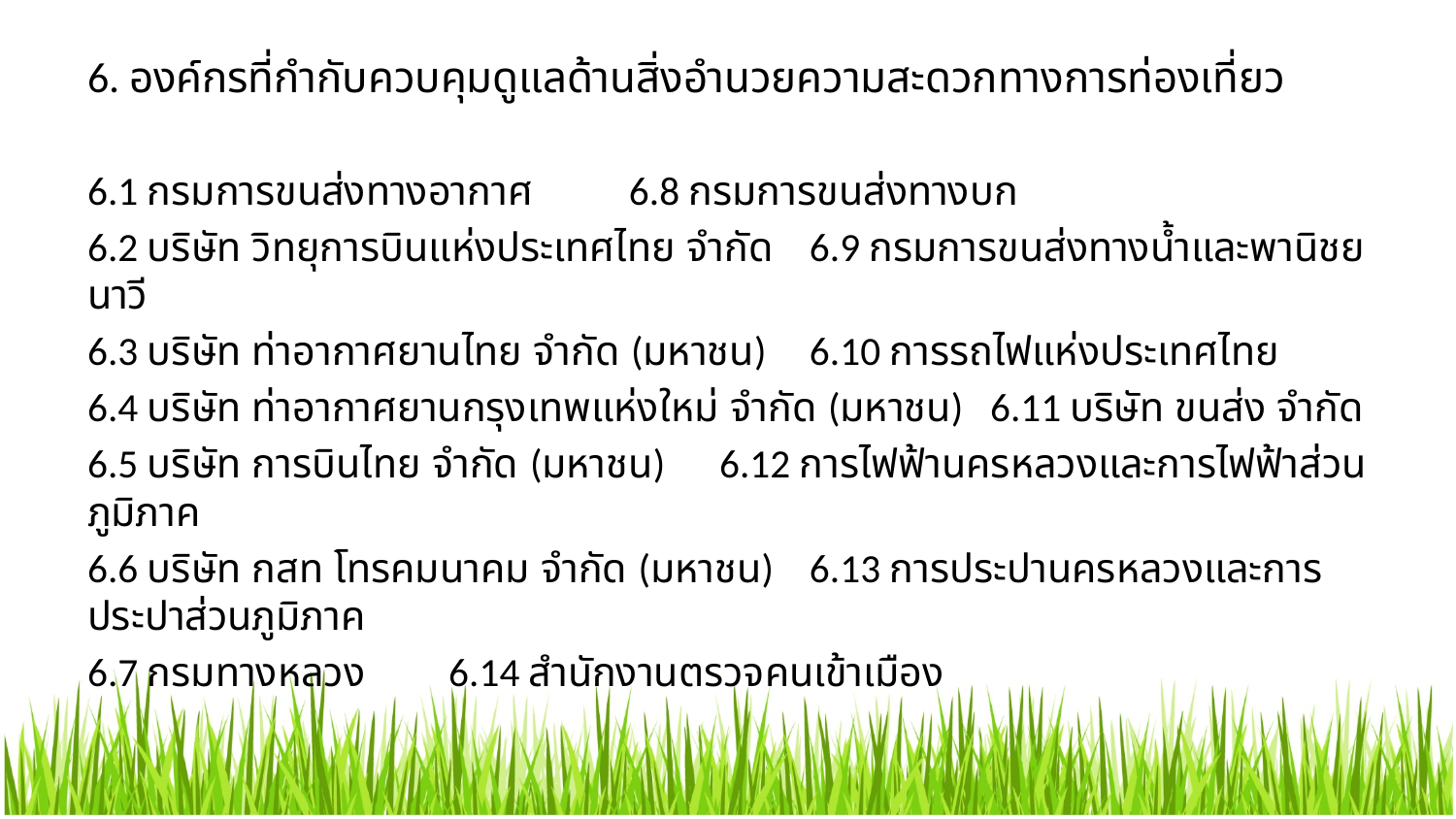

6. องค์กรที่กำกับควบคุมดูแลด้านสิ่งอำนวยความสะดวกทางการท่องเที่ยว

6.1 กรมการขนส่งทางอากาศ			6.8 กรมการขนส่งทางบก
6.2 บริษัท วิทยุการบินแห่งประเทศไทย จำกัด		6.9 กรมการขนส่งทางน้ำและพานิชยนาวี
6.3 บริษัท ท่าอากาศยานไทย จำกัด (มหาชน)		6.10 การรถไฟแห่งประเทศไทย
6.4 บริษัท ท่าอากาศยานกรุงเทพแห่งใหม่ จำกัด (มหาชน)	6.11 บริษัท ขนส่ง จำกัด
6.5 บริษัท การบินไทย จำกัด (มหาชน)		6.12 การไฟฟ้านครหลวงและการไฟฟ้าส่วนภูมิภาค
6.6 บริษัท กสท โทรคมนาคม จำกัด (มหาชน)		6.13 การประปานครหลวงและการประปาส่วนภูมิภาค
6.7 กรมทางหลวง				6.14 สำนักงานตรวจคนเข้าเมือง